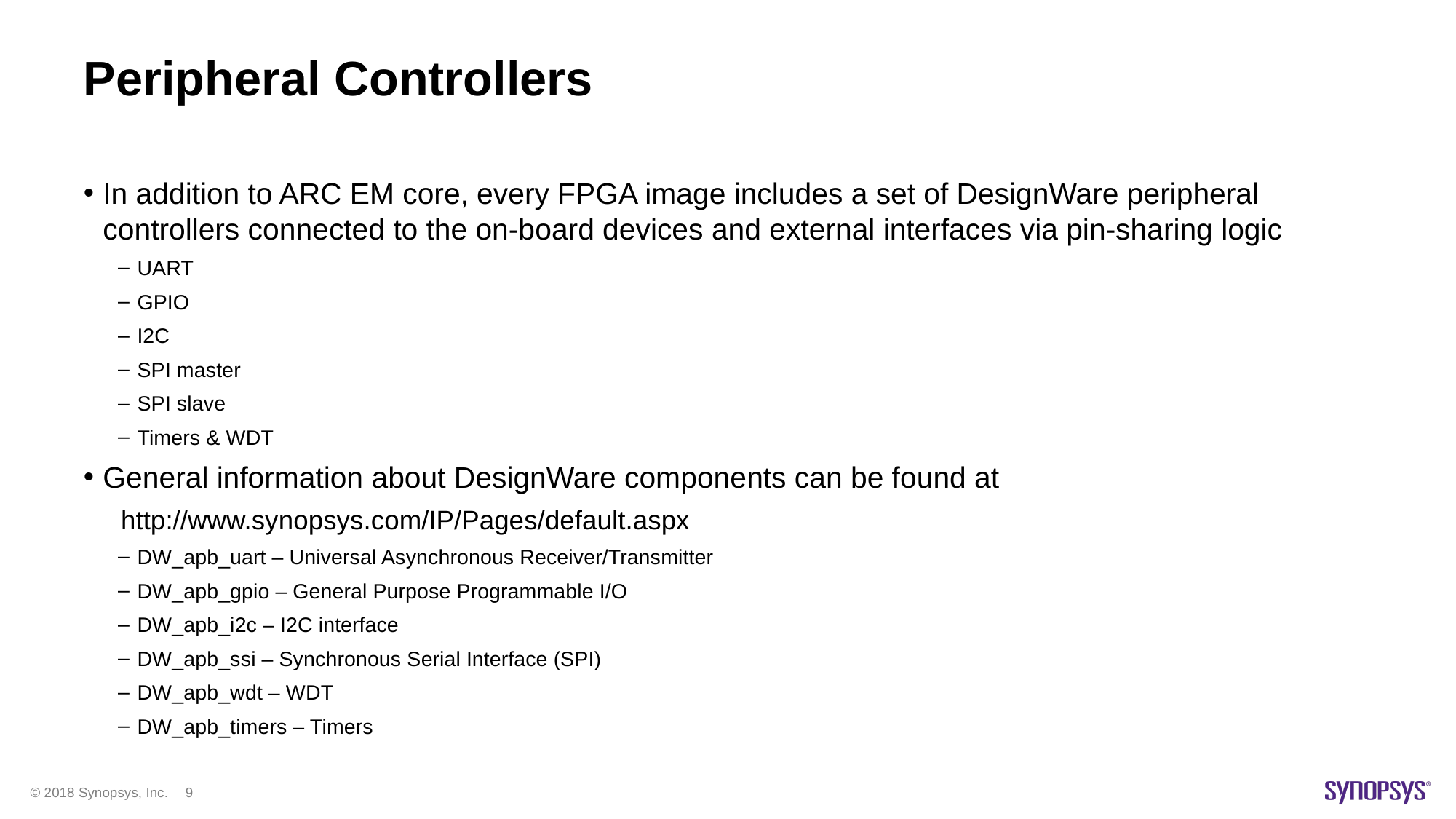

# Peripheral Controllers
In addition to ARC EM core, every FPGA image includes a set of DesignWare peripheral controllers connected to the on-board devices and external interfaces via pin-sharing logic
UART
GPIO
I2C
SPI master
SPI slave
Timers & WDT
General information about DesignWare components can be found at
     http://www.synopsys.com/IP/Pages/default.aspx
DW_apb_uart – Universal Asynchronous Receiver/Transmitter
DW_apb_gpio – General Purpose Programmable I/O
DW_apb_i2c – I2C interface
DW_apb_ssi – Synchronous Serial Interface (SPI)
DW_apb_wdt – WDT
DW_apb_timers – Timers